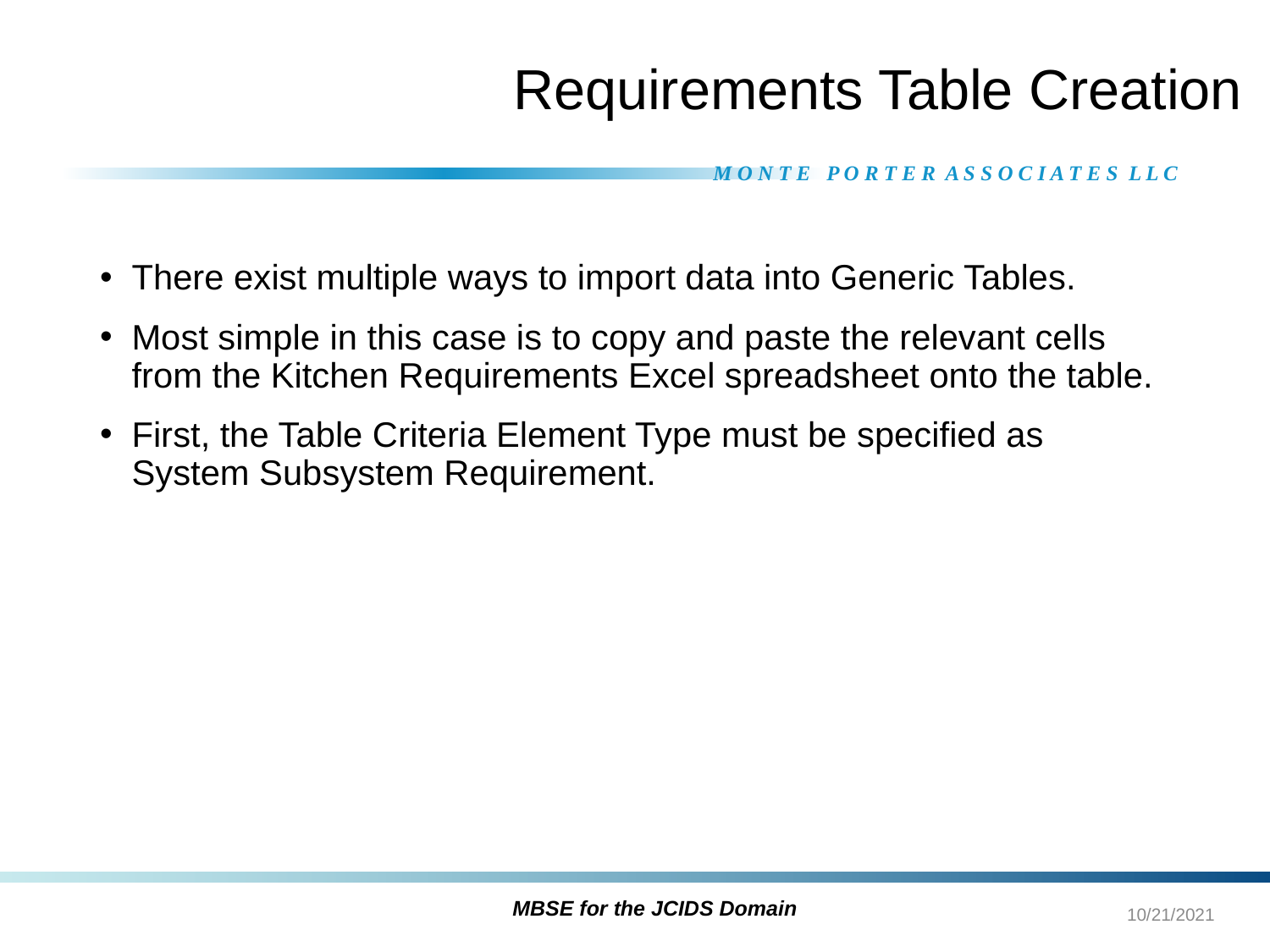

# Requirements Table Creation
There exist multiple ways to import data into Generic Tables.
Most simple in this case is to copy and paste the relevant cells from the Kitchen Requirements Excel spreadsheet onto the table.
First, the Table Criteria Element Type must be specified as System Subsystem Requirement.
10/21/2021